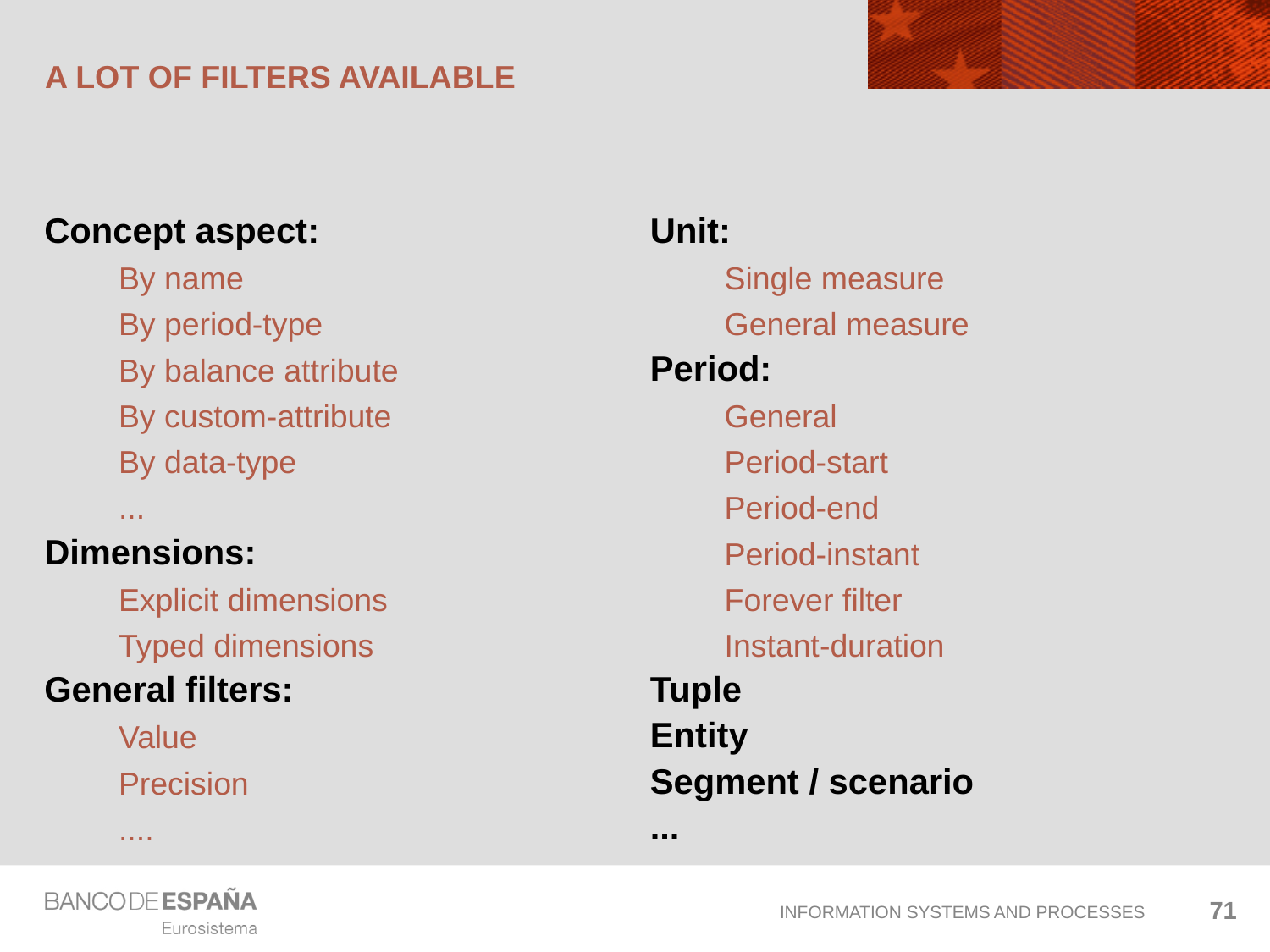

# A lot of Filters available
Concept aspect:
By name
By period-type
By balance attribute
By custom-attribute
By data-type
...
Dimensions:
Explicit dimensions
Typed dimensions
General filters:
Value
Precision
....
Unit:
Single measure
General measure
Period:
General
Period-start
Period-end
Period-instant
Forever filter
Instant-duration
Tuple
Entity
Segment / scenario
...

71